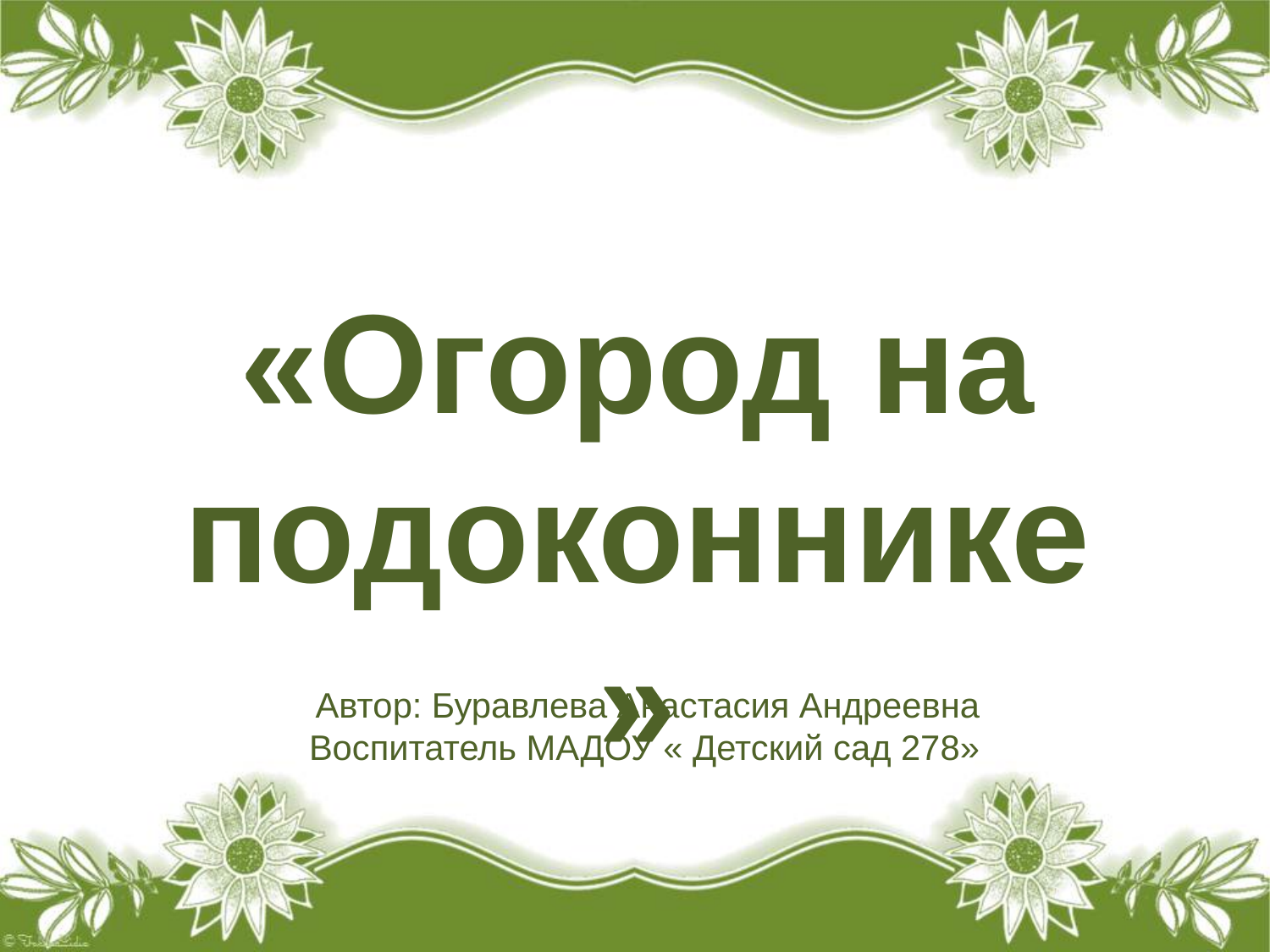

«Огород на подоконнике»
Автор: Буравлева Анастасия Андреевна
Воспитатель МАДОУ « Детский сад 278»